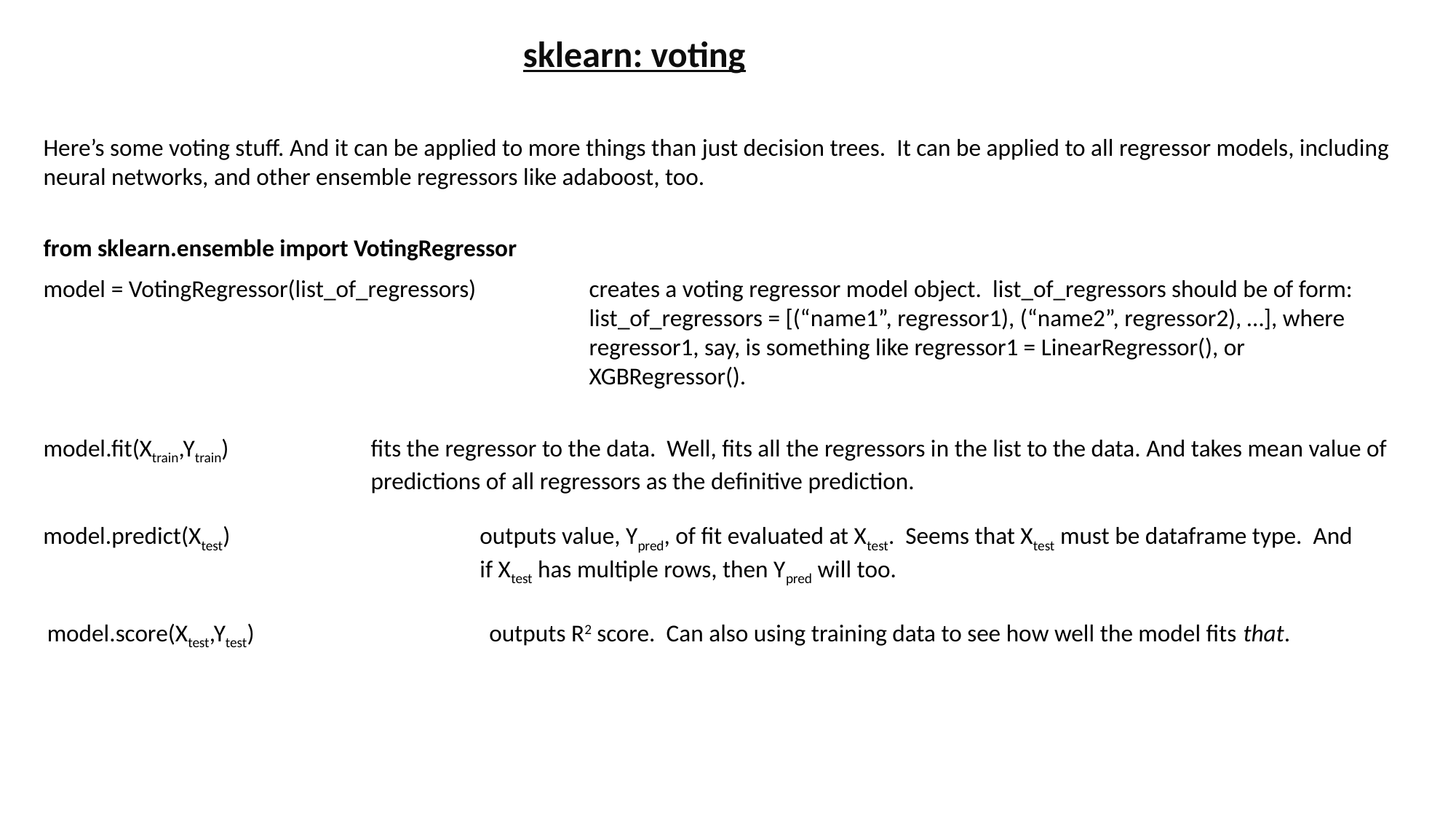

sklearn: voting
Here’s some voting stuff. And it can be applied to more things than just decision trees.  It can be applied to all regressor models, including neural networks, and other ensemble regressors like adaboost, too.
from sklearn.ensemble import VotingRegressor
model = VotingRegressor(list_of_regressors)		creates a voting regressor model object.  list_of_regressors should be of form:
					list_of_regressors = [(“name1”, regressor1), (“name2”, regressor2), …], where
					regressor1, say, is something like regressor1 = LinearRegressor(), or
					XGBRegressor().
model.fit(Xtrain,Ytrain)		fits the regressor to the data.  Well, fits all the regressors in the list to the data. And takes mean value of
			predictions of all regressors as the definitive prediction.
model.predict(Xtest)			outputs value, Ypred, of fit evaluated at Xtest.  Seems that Xtest must be dataframe type.  And
				if Xtest has multiple rows, then Ypred will too.
model.score(Xtest,Ytest)			 outputs R2 score.  Can also using training data to see how well the model fits that.